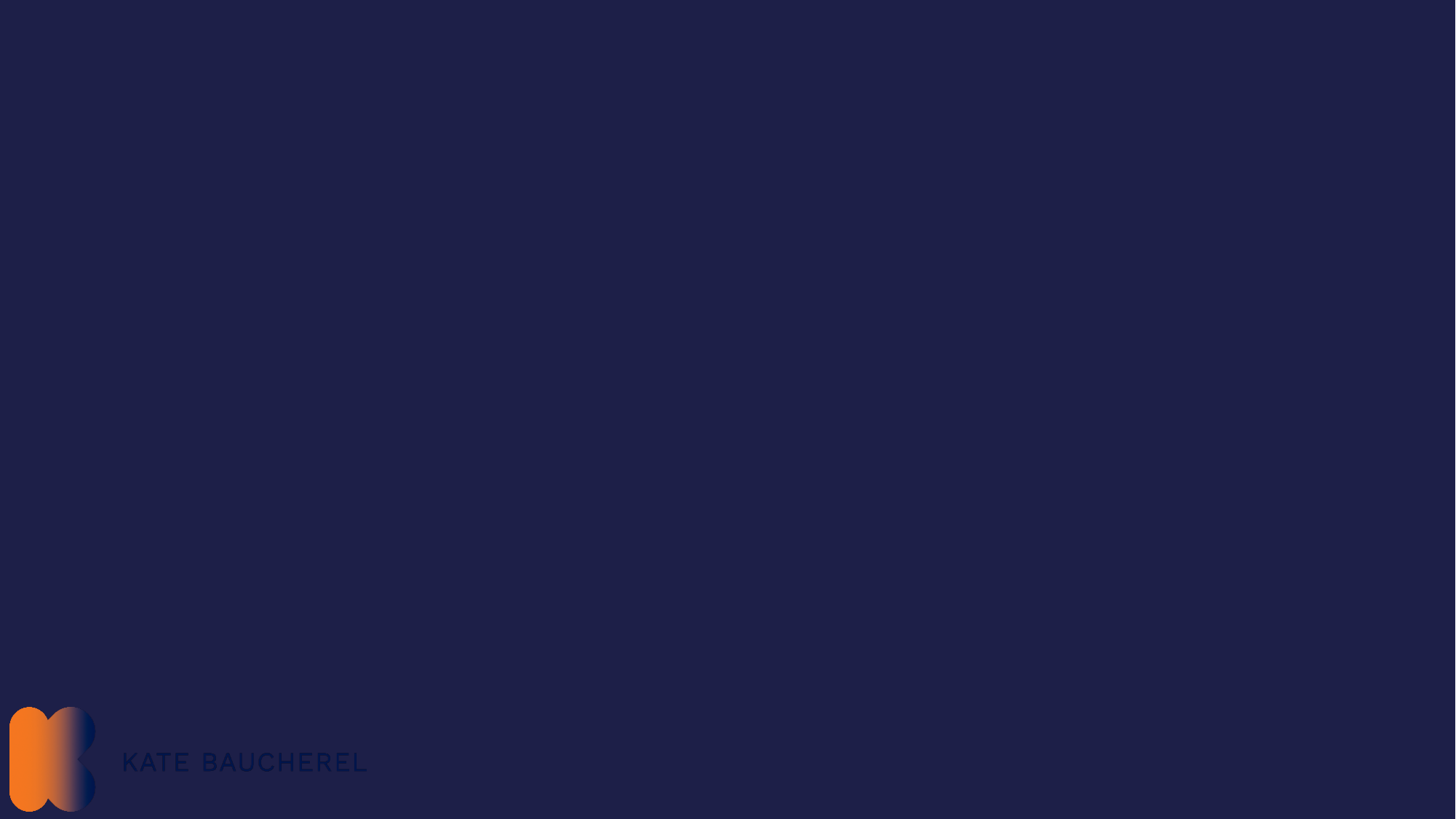

# PSG – every token you need
PSG issued NFT tickets for three friendly games in Japan
The holders gained access to the stadium’s VIP room and the VIP party where buyers could get their photo taken with PSG players.
Collectible NFTs commemorating the team’s first Japan visit since 1995 were also sold.
These included video messages from players.
The $PSG token (fungible) allows holders to vote on some (non-governance) club decisions - eg picking the goal of the season or the captain’s armband
$PSG token holders also have access to special rewards
Active token development and marketing focus